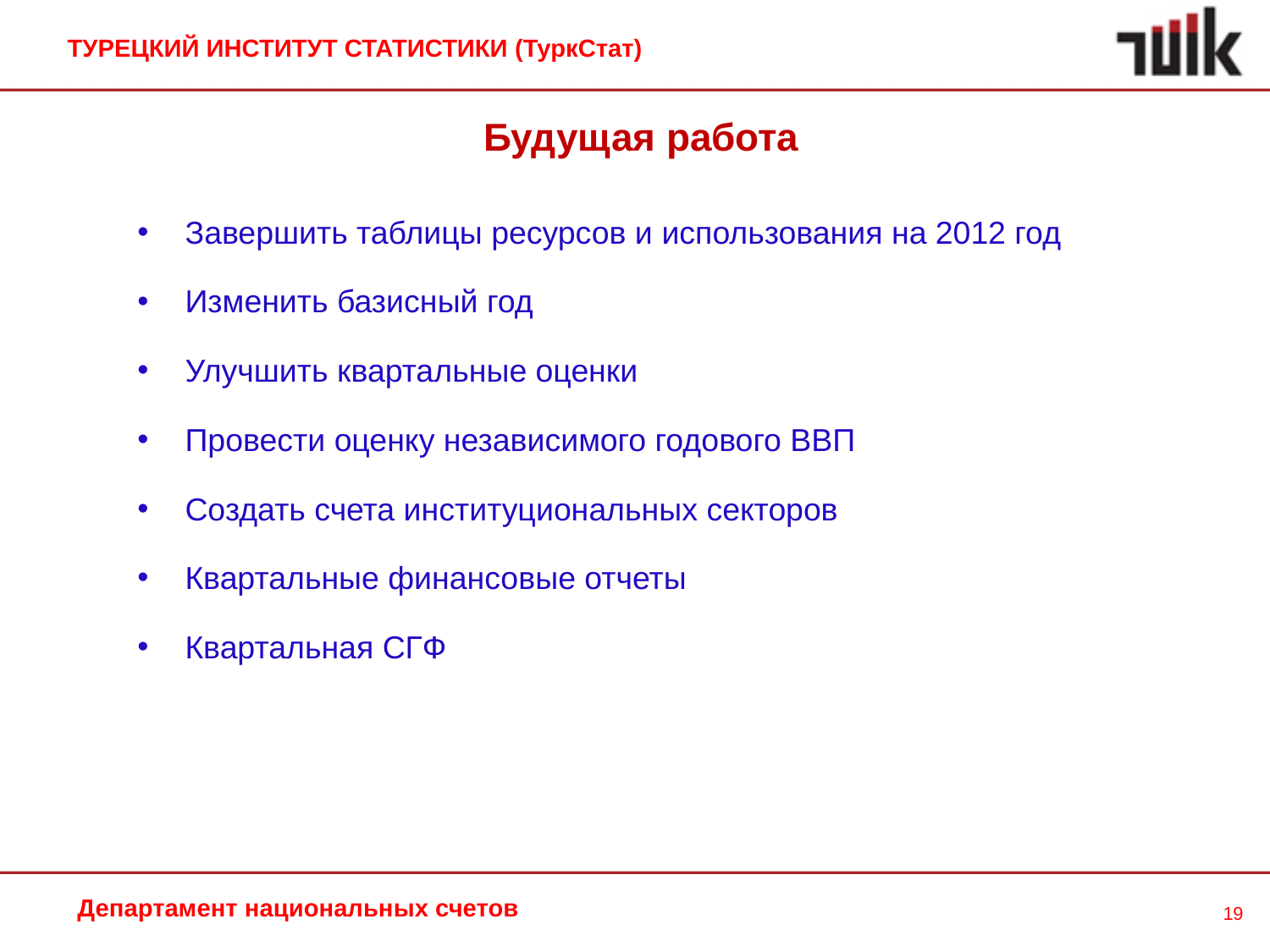

ТУРЕЦКИЙ ИНСТИТУТ СТАТИСТИКИ (ТуркСтат)
Будущая работа
Завершить таблицы ресурсов и использования на 2012 год

Изменить базисный год

Улучшить квартальные оценки

Провести оценку независимого годового ВВП

Создать счета институциональных секторов

Квартальные финансовые отчеты

Квартальная СГФ

Департамент национальных счетов
19